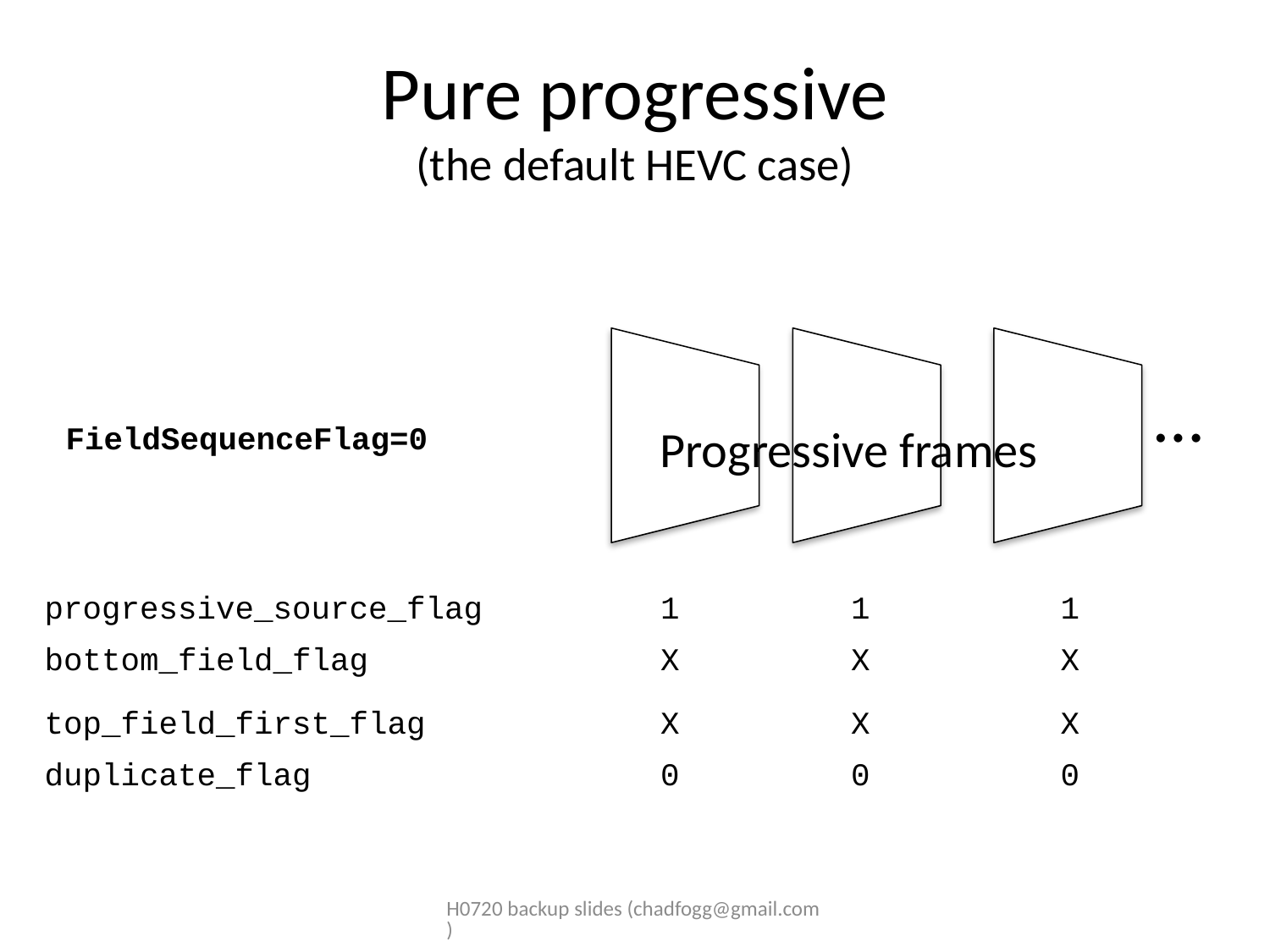

# Pure progressive (the default HEVC case)

…
FieldSequenceFlag=0
Progressive frames
| progressive\_source\_flag | 1 1 1 |
| --- | --- |
| bottom\_field\_flag | X X X |
| top\_field\_first\_flag | X X X |
| duplicate\_flag | 0 0 0 |
H0720 backup slides (chadfogg@gmail.com)